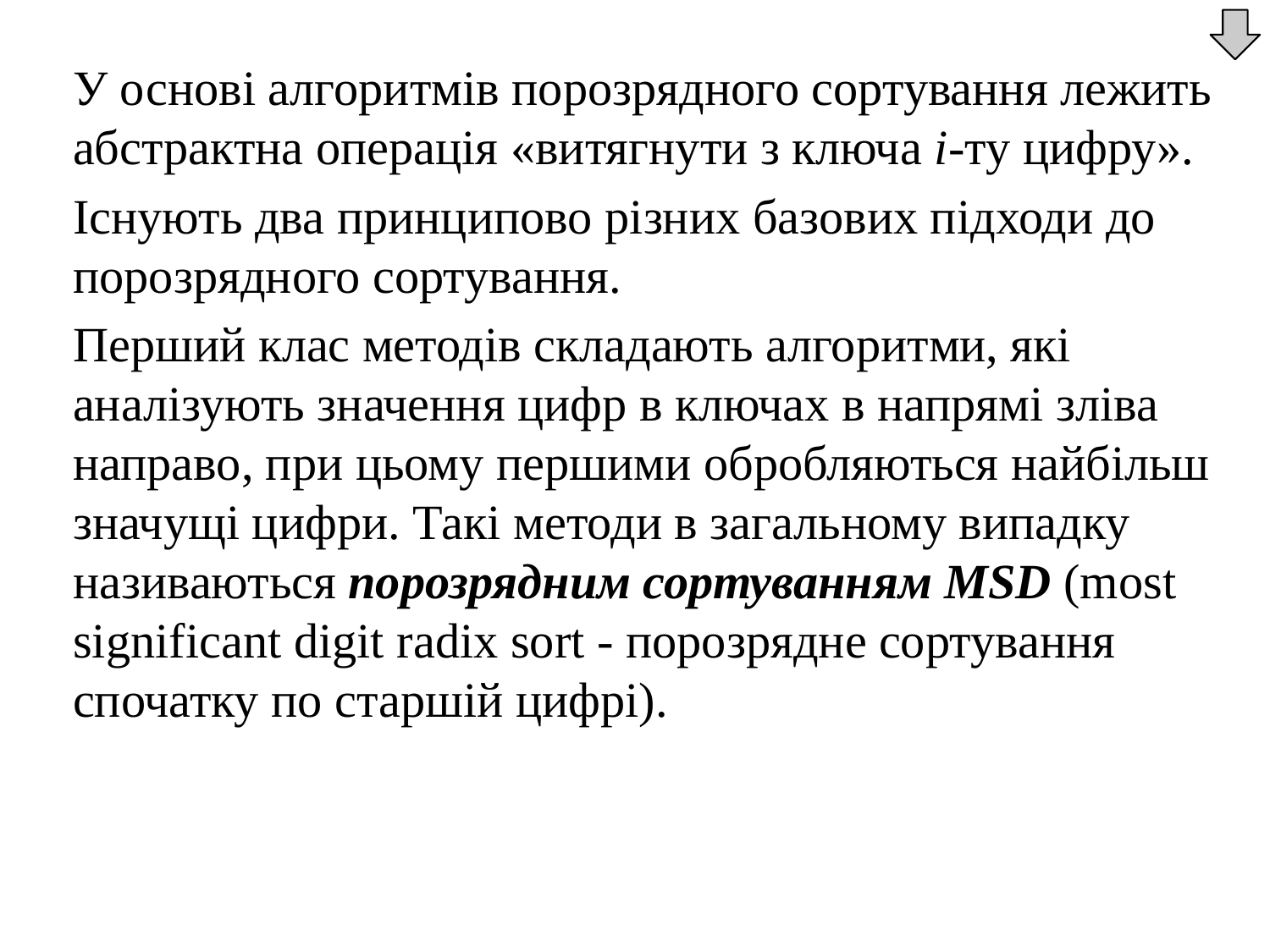

У основі алгоритмів порозрядного сортування лежить абстрактна операція «витягнути з ключа i-ту цифру».
	Існують два принципово різних базових підходи до порозрядного сортування.
	Перший клас методів складають алгоритми, які аналізують значення цифр в ключах в напрямі зліва направо, при цьому першими обробляються найбільш значущі цифри. Такі методи в загальному випадку називаються порозрядним сортуванням MSD (most significant digit radix sort - порозрядне сортування спочатку по старшій цифрі).